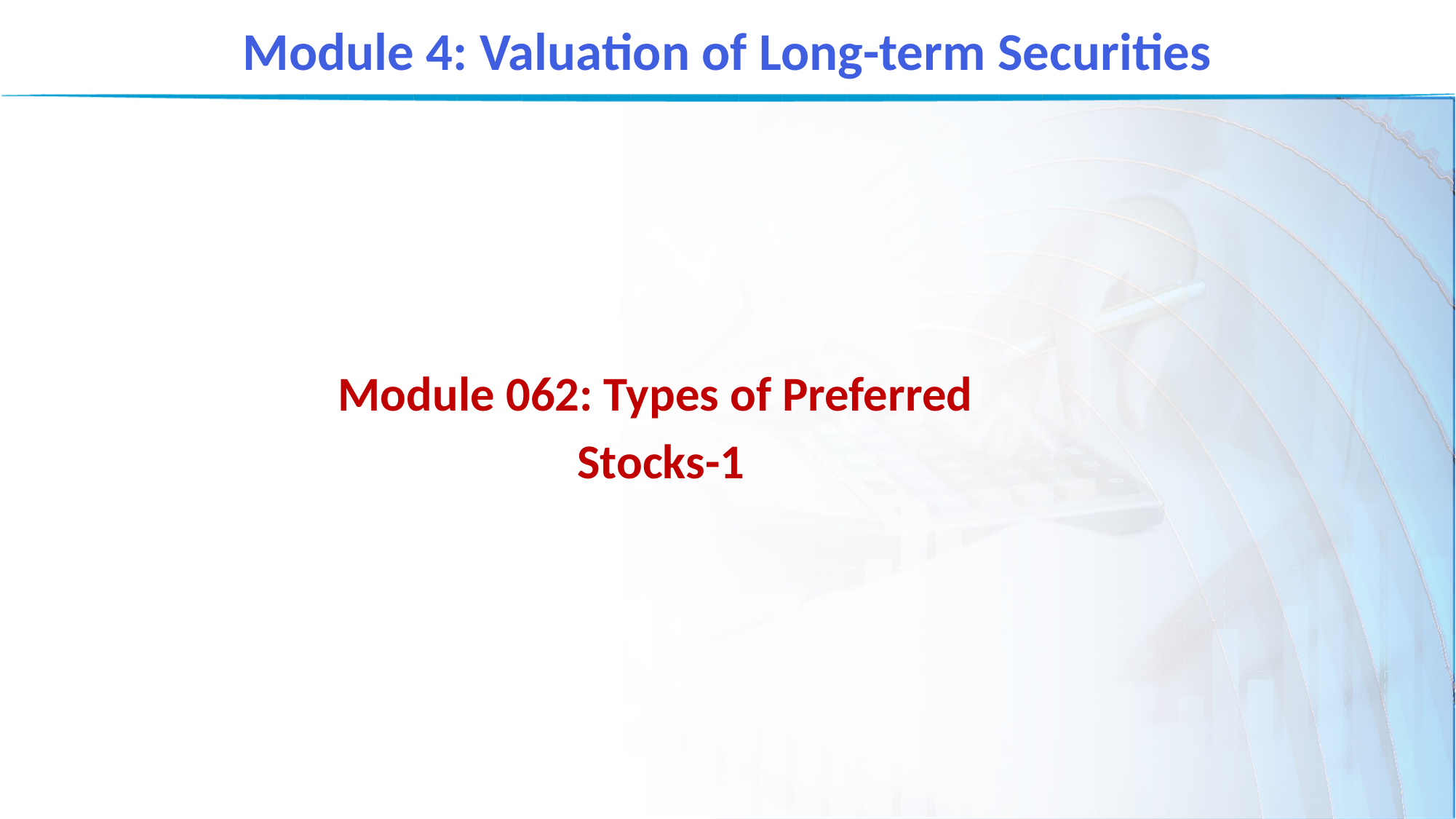

Module 4: Valuation of Long-term Securities
Module 062: Types of Preferred
Stocks-1